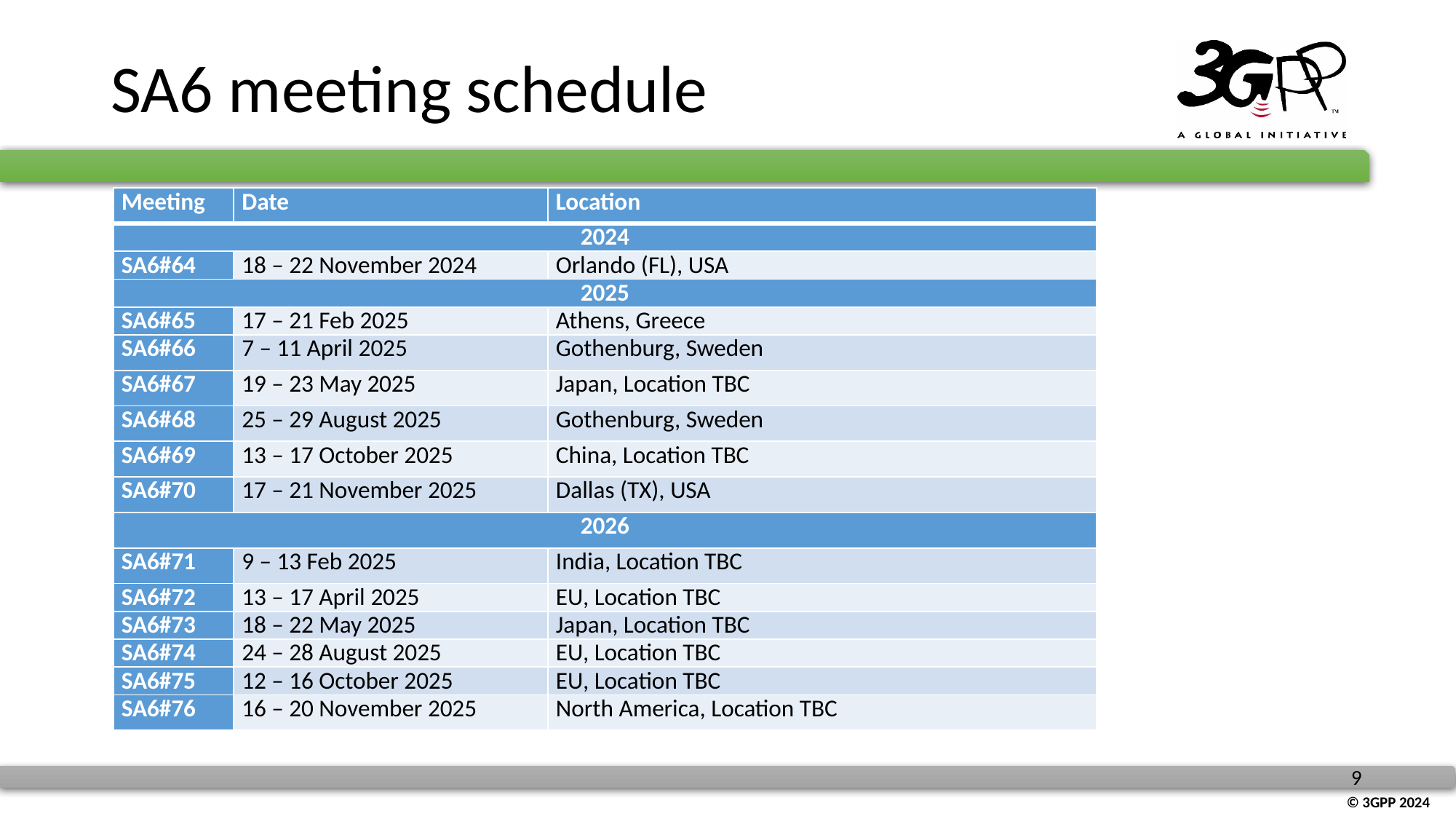

# SA6 meeting schedule
| Meeting | Date | Location |
| --- | --- | --- |
| 2024 |  |  |
| SA6#64 | 18 – 22 November 2024 | Orlando (FL), USA |
| 2025 |  |  |
| SA6#65 | 17 – 21 Feb 2025 | Athens, Greece |
| SA6#66 | 7 – 11 April 2025 | Gothenburg, Sweden |
| SA6#67 | 19 – 23 May 2025 | Japan, Location TBC |
| SA6#68 | 25 – 29 August 2025 | Gothenburg, Sweden |
| SA6#69 | 13 – 17 October 2025 | China, Location TBC |
| SA6#70 | 17 – 21 November 2025 | Dallas (TX), USA |
| 2026 |  |  |
| SA6#71 | 9 – 13 Feb 2025 | India, Location TBC |
| SA6#72 | 13 – 17 April 2025 | EU, Location TBC |
| SA6#73 | 18 – 22 May 2025 | Japan, Location TBC |
| SA6#74 | 24 – 28 August 2025 | EU, Location TBC |
| SA6#75 | 12 – 16 October 2025 | EU, Location TBC |
| SA6#76 | 16 – 20 November 2025 | North America, Location TBC |